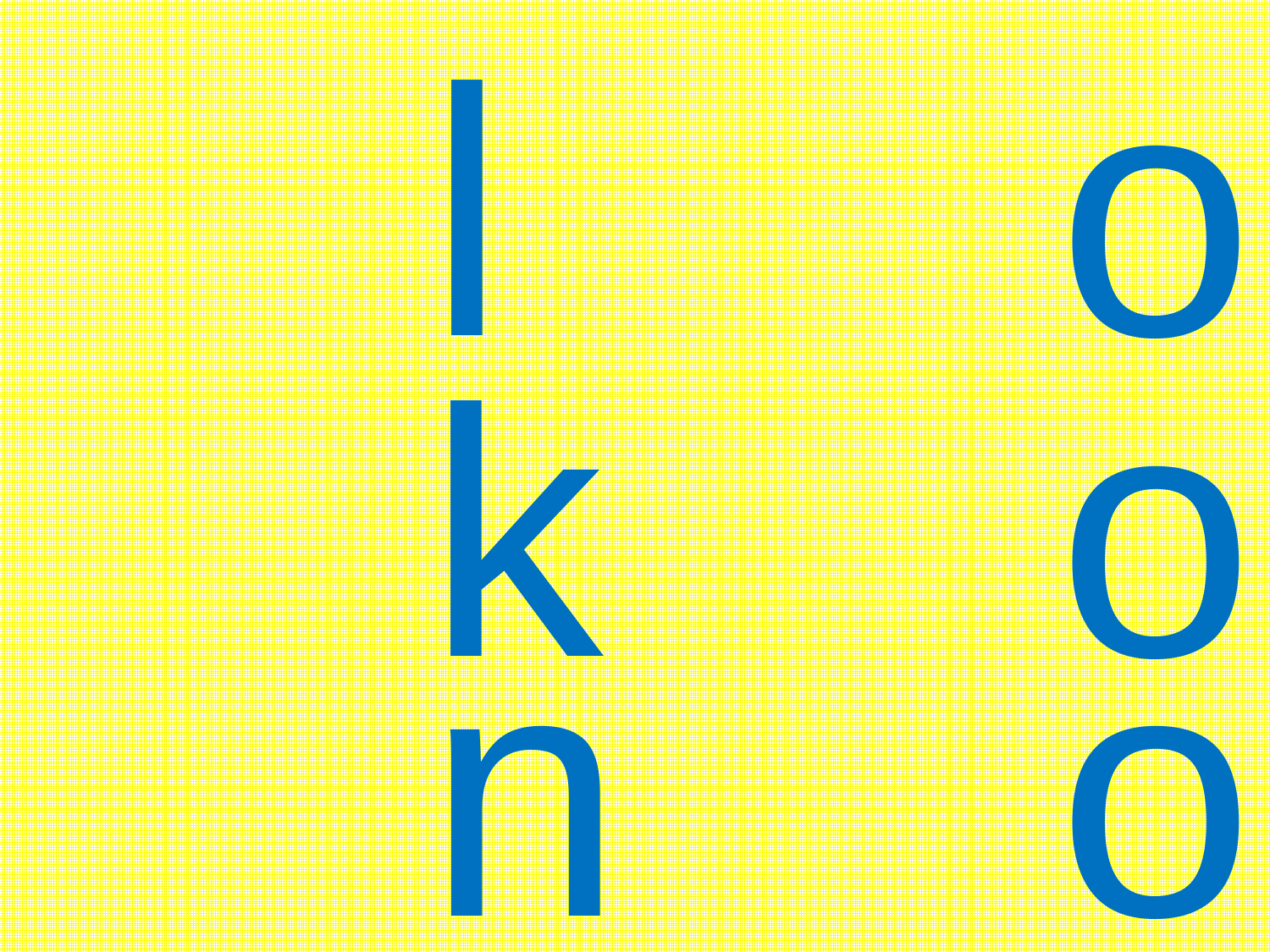

# l
o
k
o
n
o